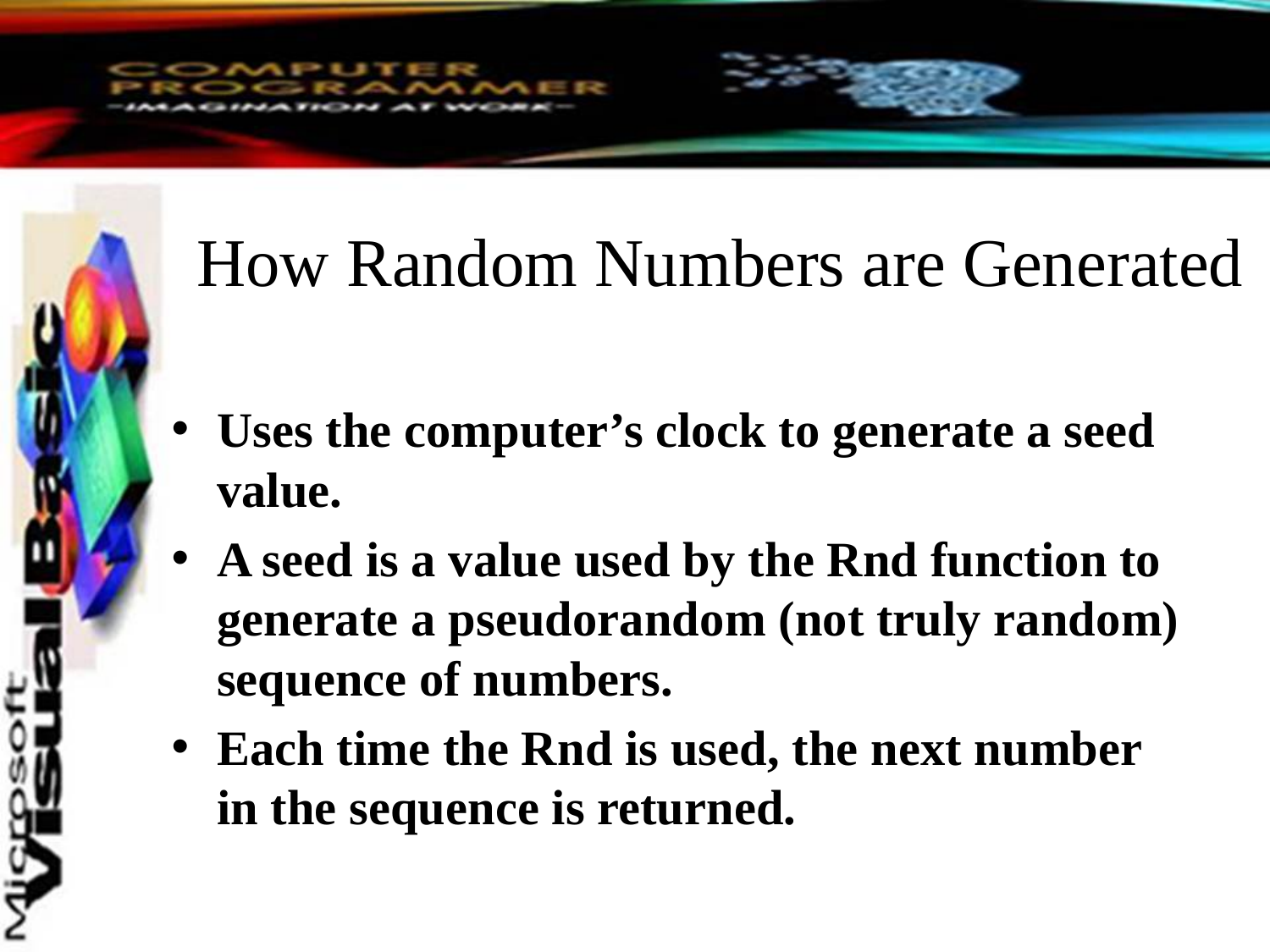

# How Random Numbers are Generated
Uses the computer’s clock to generate a seed value.
A seed is a value used by the Rnd function to generate a pseudorandom (not truly random) sequence of numbers.
Each time the Rnd is used, the next number in the sequence is returned.